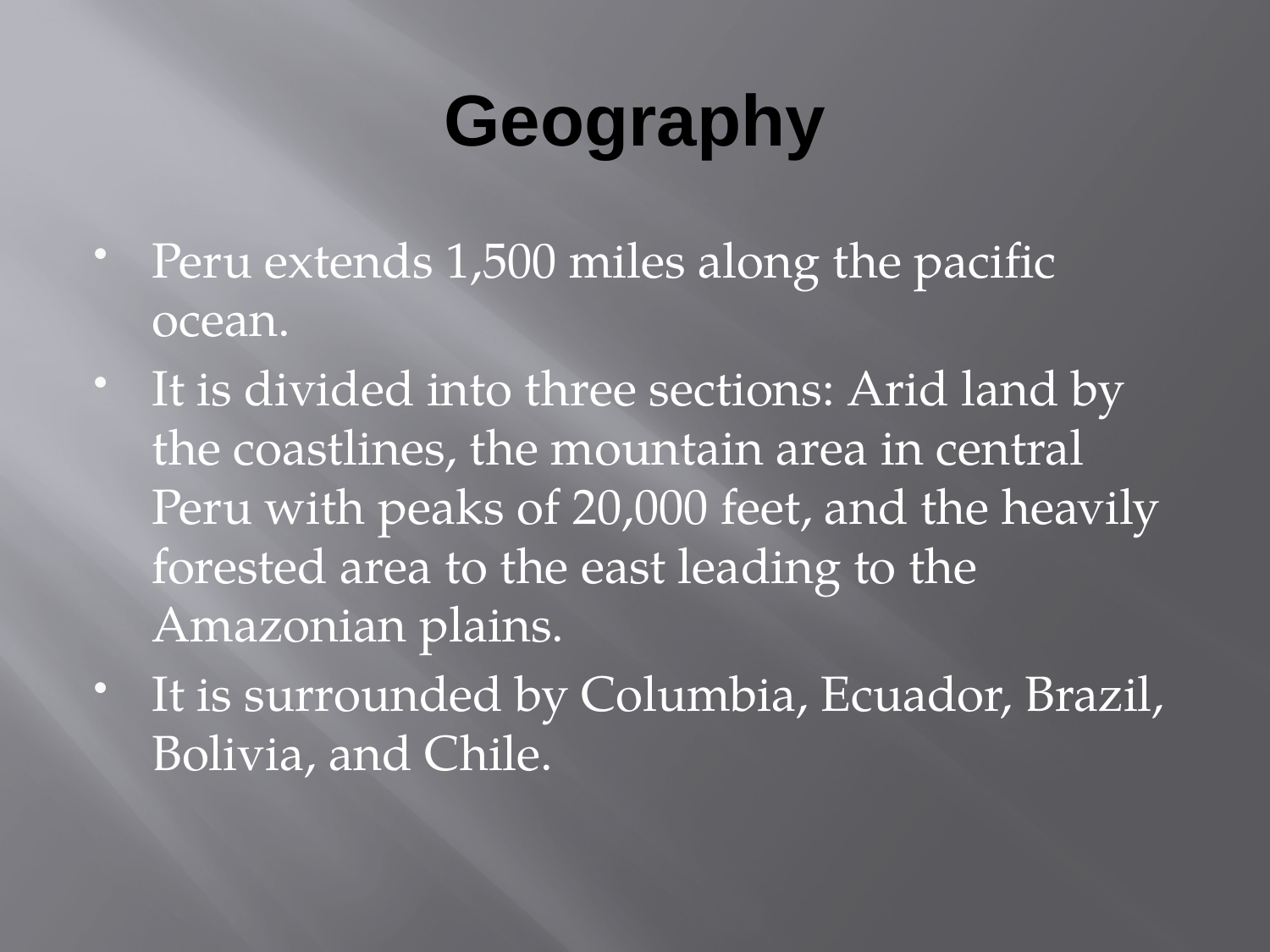

# Geography
Peru extends 1,500 miles along the pacific ocean.
It is divided into three sections: Arid land by the coastlines, the mountain area in central Peru with peaks of 20,000 feet, and the heavily forested area to the east leading to the Amazonian plains.
It is surrounded by Columbia, Ecuador, Brazil, Bolivia, and Chile.